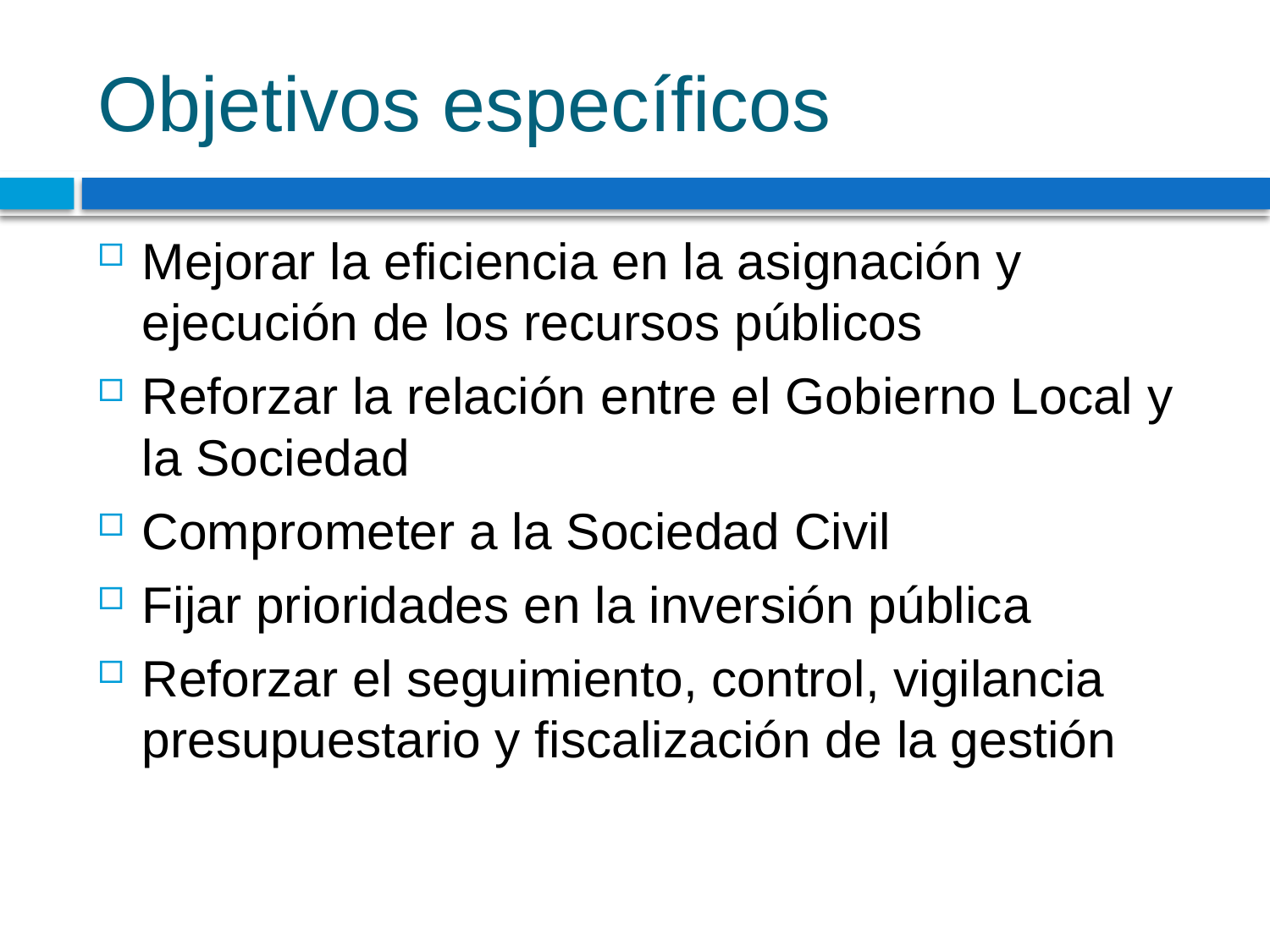

# Objetivos específicos
Mejorar la eficiencia en la asignación y ejecución de los recursos públicos
Reforzar la relación entre el Gobierno Local y la Sociedad
Comprometer a la Sociedad Civil
Fijar prioridades en la inversión pública
Reforzar el seguimiento, control, vigilancia presupuestario y fiscalización de la gestión